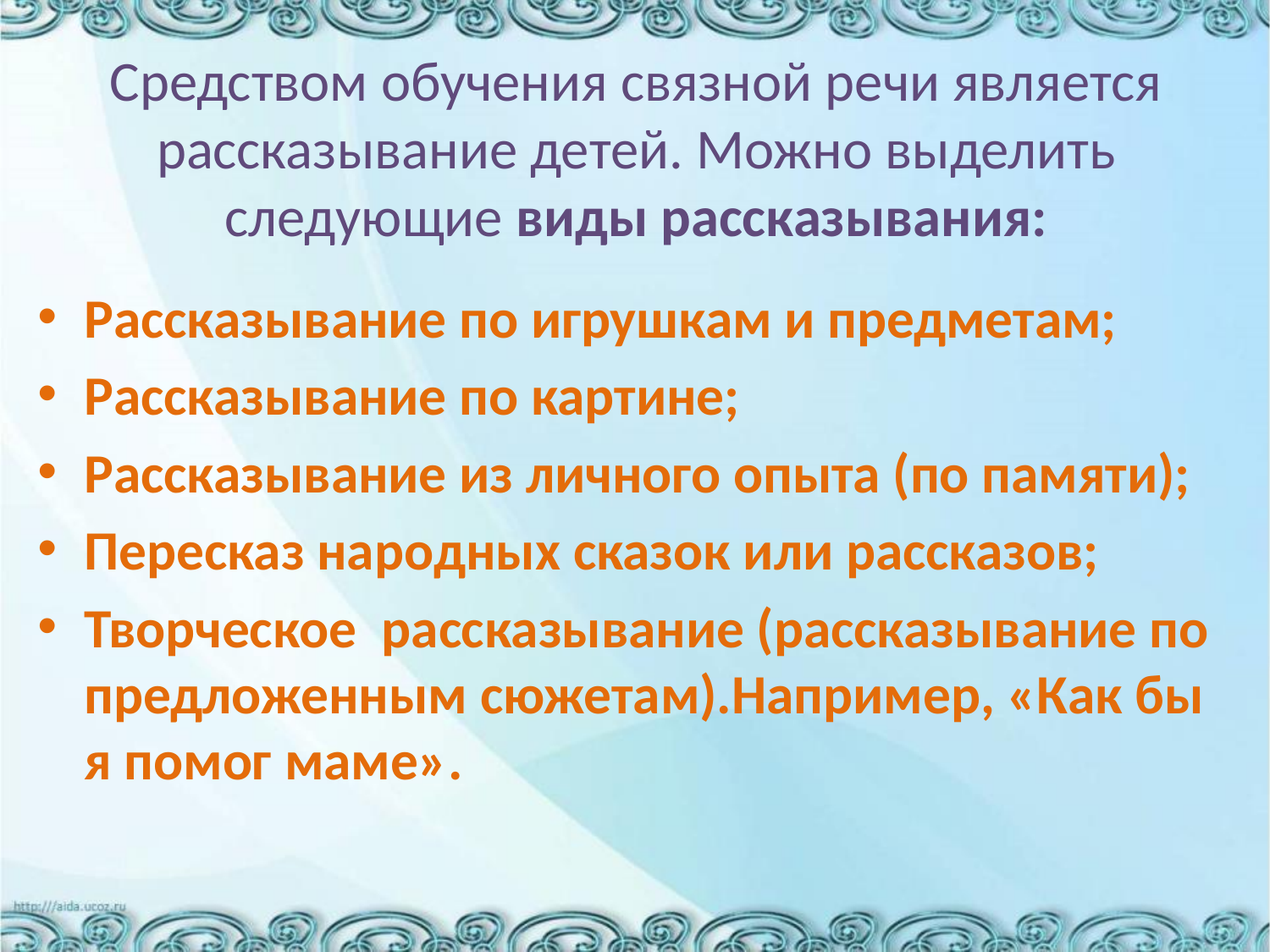

# Средством обучения связной речи является рассказывание детей. Можно выделить следующие виды рассказывания:
Рассказывание по игрушкам и предметам;
Рассказывание по картине;
Рассказывание из личного опыта (по памяти);
Пересказ народных сказок или рассказов;
Творческое  рассказывание (рассказывание по предложенным сюжетам).Например, «Как бы я помог маме».